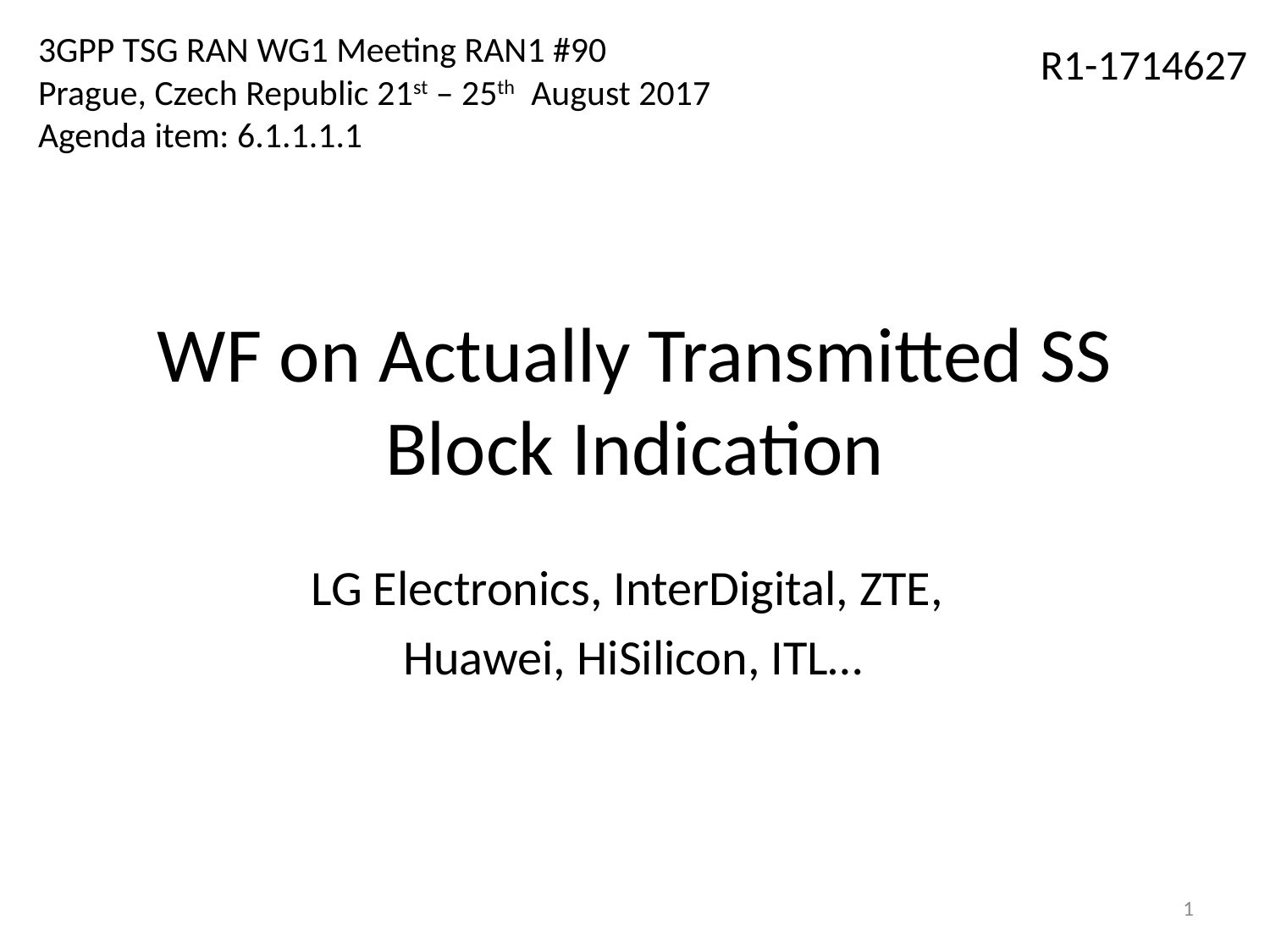

3GPP TSG RAN WG1 Meeting RAN1 #90
Prague, Czech Republic 21st – 25th  August 2017
Agenda item: 6.1.1.1.1
R1-1714627
# WF on Actually Transmitted SS Block Indication
LG Electronics, InterDigital, ZTE,
Huawei, HiSilicon, ITL…
1